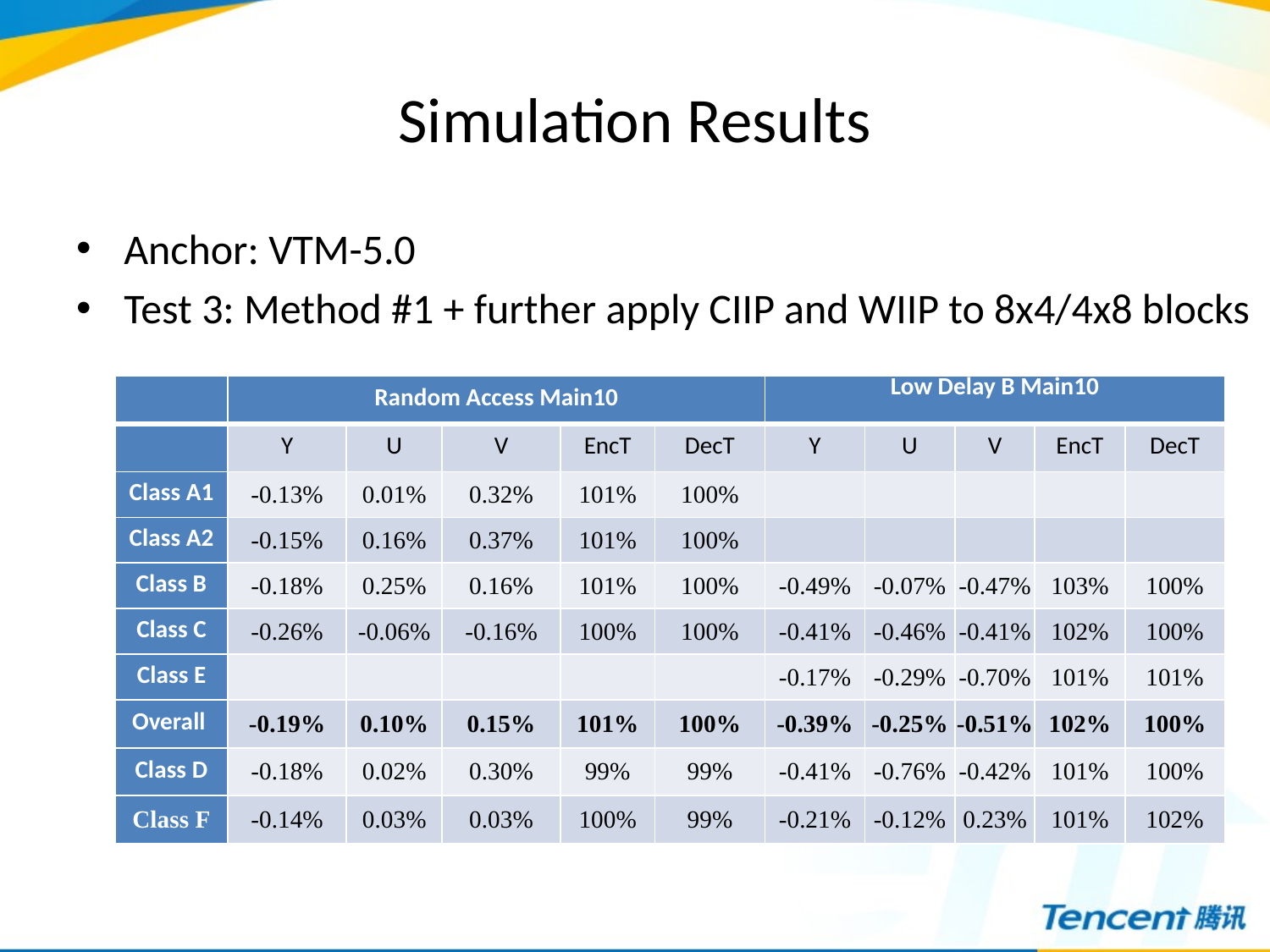

# Simulation Results
Anchor: VTM-5.0
Test 3: Method #1 + further apply CIIP and WIIP to 8x4/4x8 blocks

|  | Random Access Main10 |  |  |  |  | Low Delay B Main10 |  |  |  |  |
| --- | --- | --- | --- | --- | --- | --- | --- | --- | --- | --- |
|  | Y | U | V | EncT | DecT | Y | U | V | EncT | DecT |
| Class A1 | -0.13% | 0.01% | 0.32% | 101% | 100% |  |  |  |  |  |
| Class A2 | -0.15% | 0.16% | 0.37% | 101% | 100% |  |  |  |  |  |
| Class B | -0.18% | 0.25% | 0.16% | 101% | 100% | -0.49% | -0.07% | -0.47% | 103% | 100% |
| Class C | -0.26% | -0.06% | -0.16% | 100% | 100% | -0.41% | -0.46% | -0.41% | 102% | 100% |
| Class E |  |  |  |  |  | -0.17% | -0.29% | -0.70% | 101% | 101% |
| Overall | -0.19% | 0.10% | 0.15% | 101% | 100% | -0.39% | -0.25% | -0.51% | 102% | 100% |
| Class D | -0.18% | 0.02% | 0.30% | 99% | 99% | -0.41% | -0.76% | -0.42% | 101% | 100% |
| Class F | -0.14% | 0.03% | 0.03% | 100% | 99% | -0.21% | -0.12% | 0.23% | 101% | 102% |